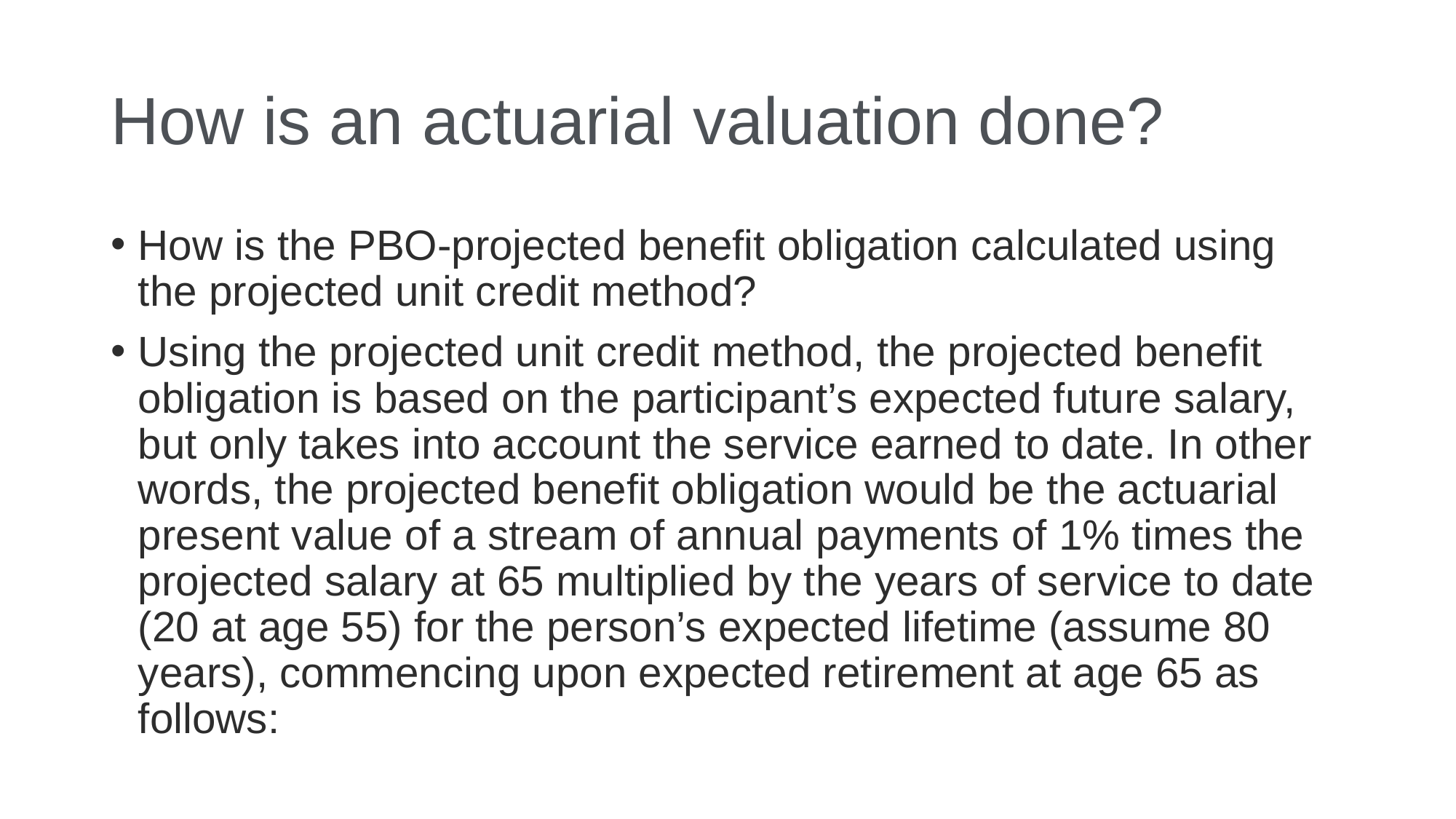

# How is an actuarial valuation done?
How is the PBO-projected benefit obligation calculated using the projected unit credit method?
Using the projected unit credit method, the projected benefit obligation is based on the participant’s expected future salary, but only takes into account the service earned to date. In other words, the projected benefit obligation would be the actuarial present value of a stream of annual payments of 1% times the projected salary at 65 multiplied by the years of service to date (20 at age 55) for the person’s expected lifetime (assume 80 years), commencing upon expected retirement at age 65 as follows: